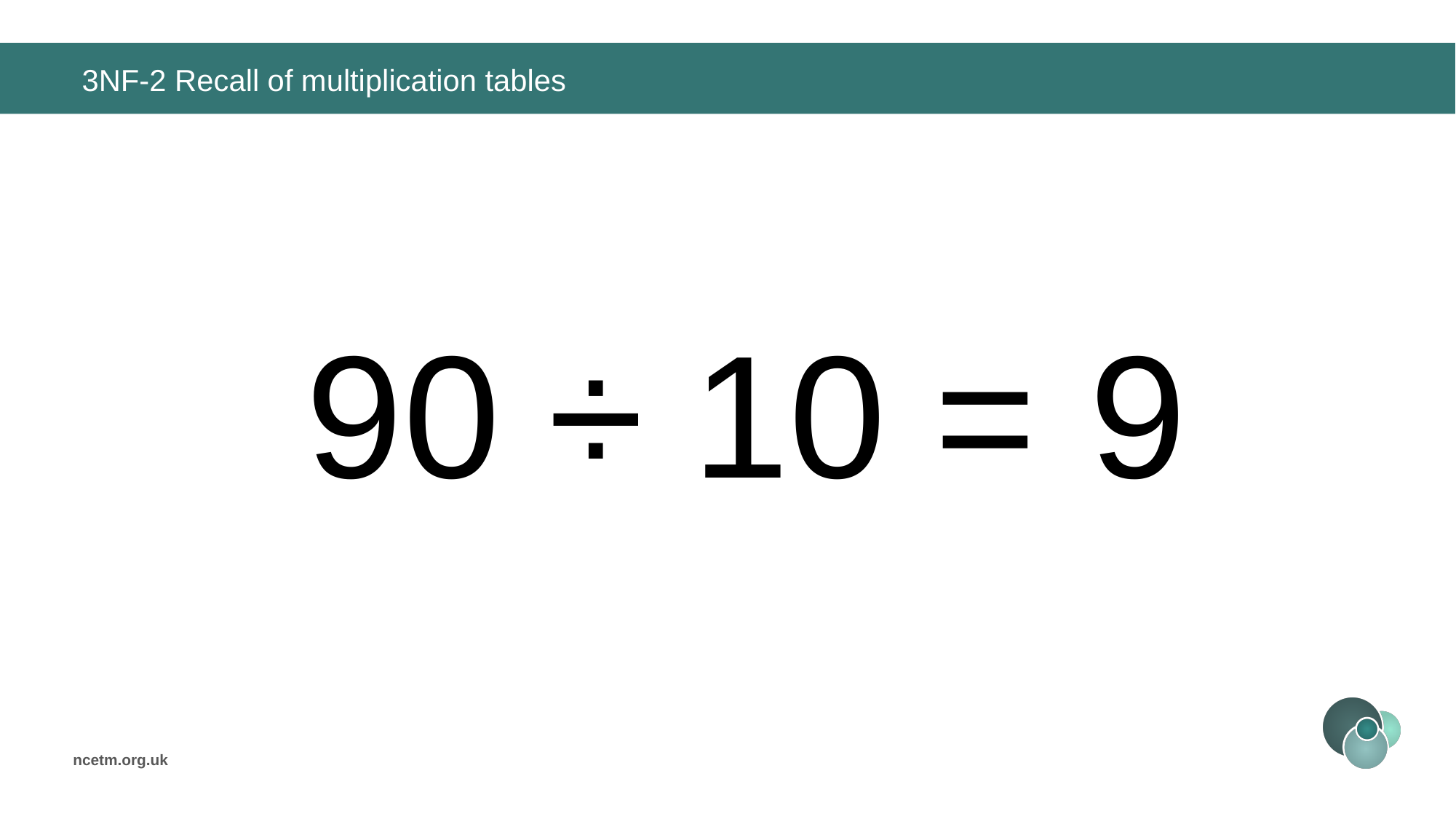

# 3NF-2 Recall of multiplication tables
90 ÷ 10 =
9